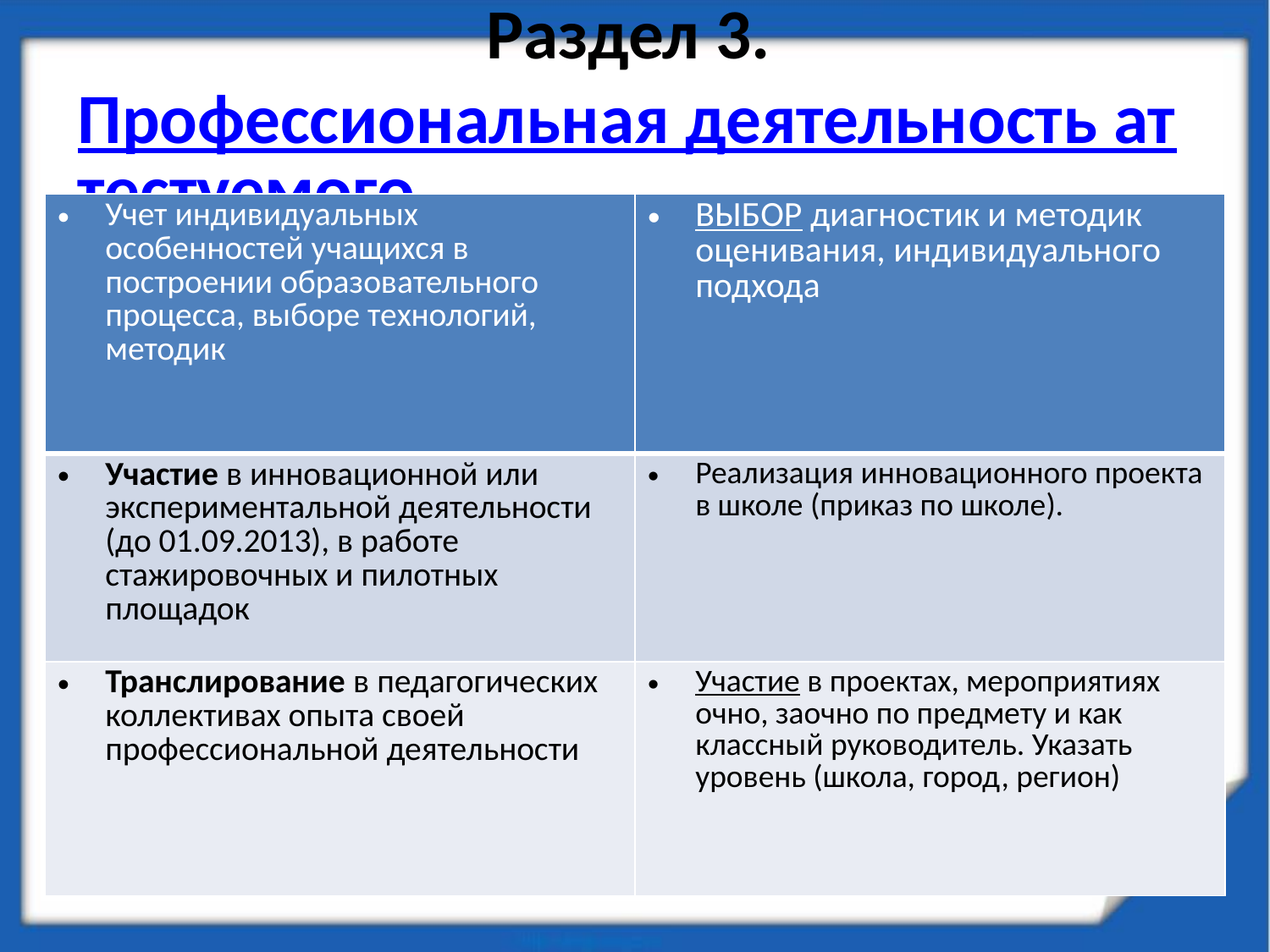

# Раздел 3. Профессиональная деятельность аттестуемого:
| Учет индивидуальных особенностей учащихся в построении образовательного процесса, выборе технологий, методик | ВЫБОР диагностик и методик оценивания, индивидуального подхода |
| --- | --- |
| Участие в инновационной или экспериментальной деятельности (до 01.09.2013), в работе стажировочных и пилотных площадок | Реализация инновационного проекта в школе (приказ по школе). |
| Транслирование в педагогических коллективах опыта своей профессиональной деятельности | Участие в проектах, мероприятиях очно, заочно по предмету и как классный руководитель. Указать уровень (школа, город, регион) |